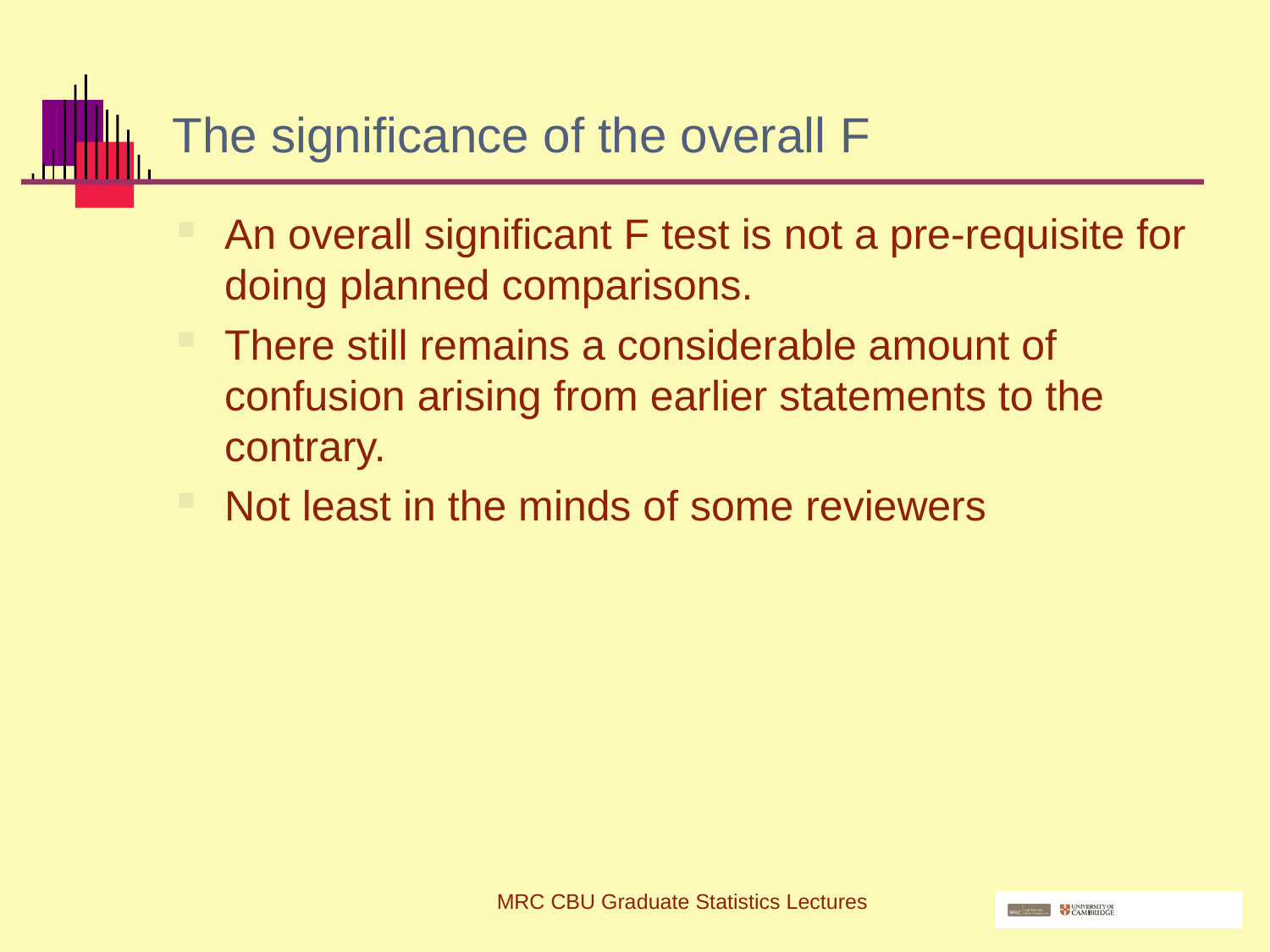

# The significance of the overall F
An overall significant F test is not a pre-requisite for doing planned comparisons.
There still remains a considerable amount of confusion arising from earlier statements to the contrary.
Not least in the minds of some reviewers

MRC CBU Graduate Statistics Lectures